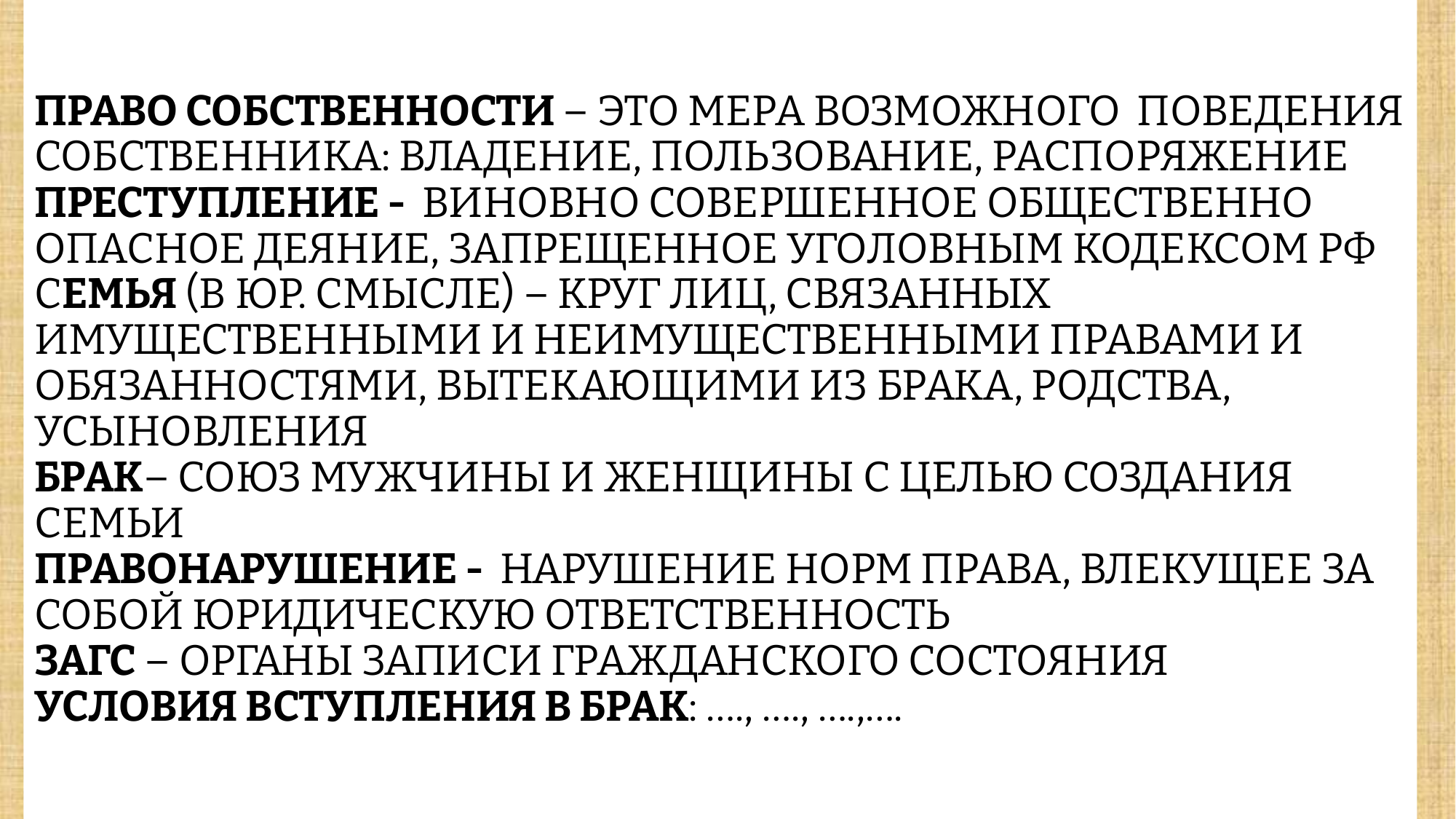

# Право собственности – это мера возможного  поведения собственника: владение, пользование, распоряжение преступление -  виновно совершенное общественно опасное деяние, запрещенное Уголовным Кодексом РФ Семья (в юр. смысле) – круг лиц, связанных имущественными и неимущественными правами и обязанностями, вытекающими из брака, родства, усыновления брак– союз мужчины и женщины с целью создания семьи правонарушение -  нарушение норм права, влекущее за собой юридическую ответственность ЗАГС – органы записи гражданского состояния условия вступления в брак: …., …., ….,….